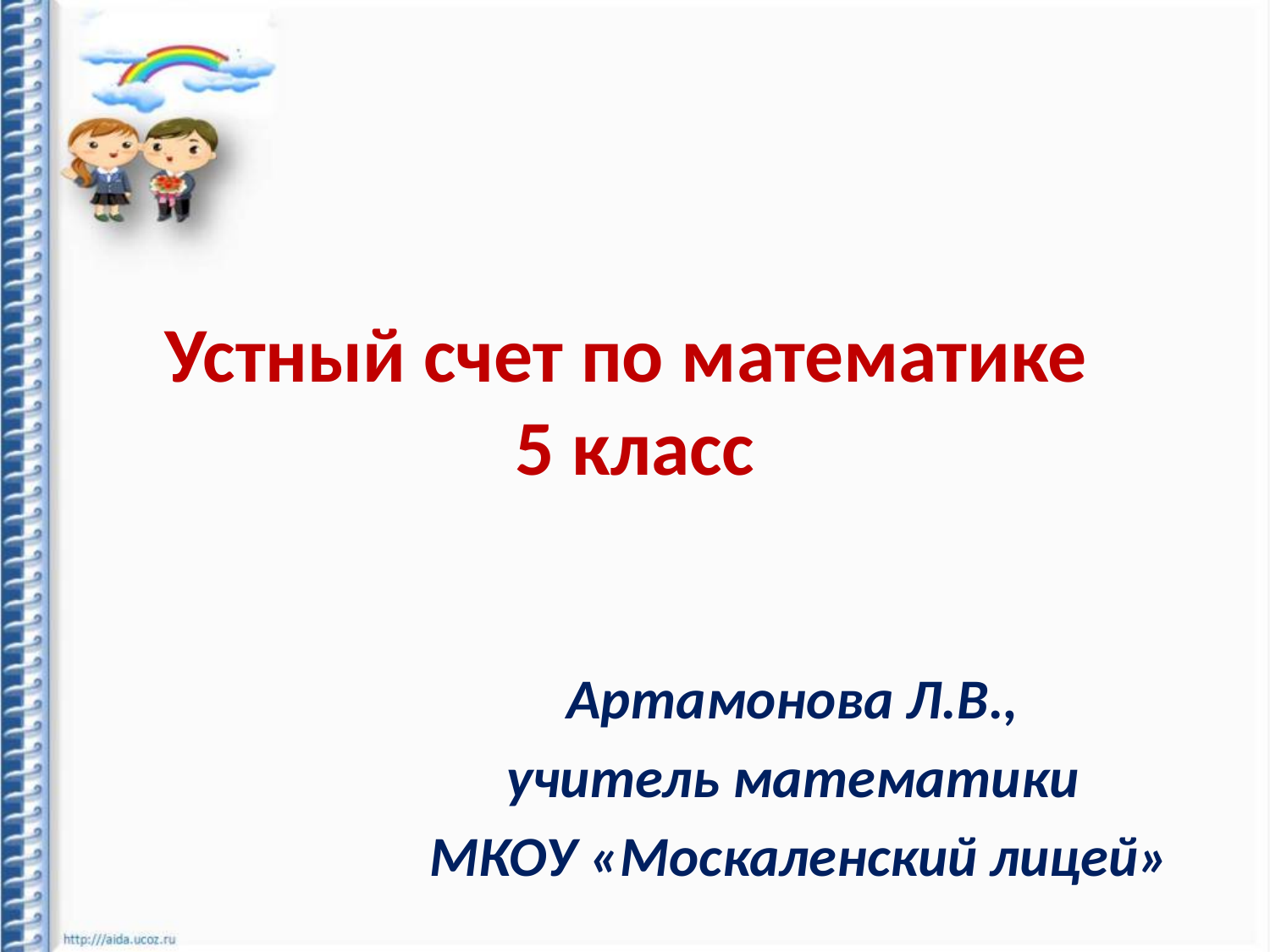

# Устный счет по математике 5 класс
Артамонова Л.В.,
учитель математики
МКОУ «Москаленский лицей»